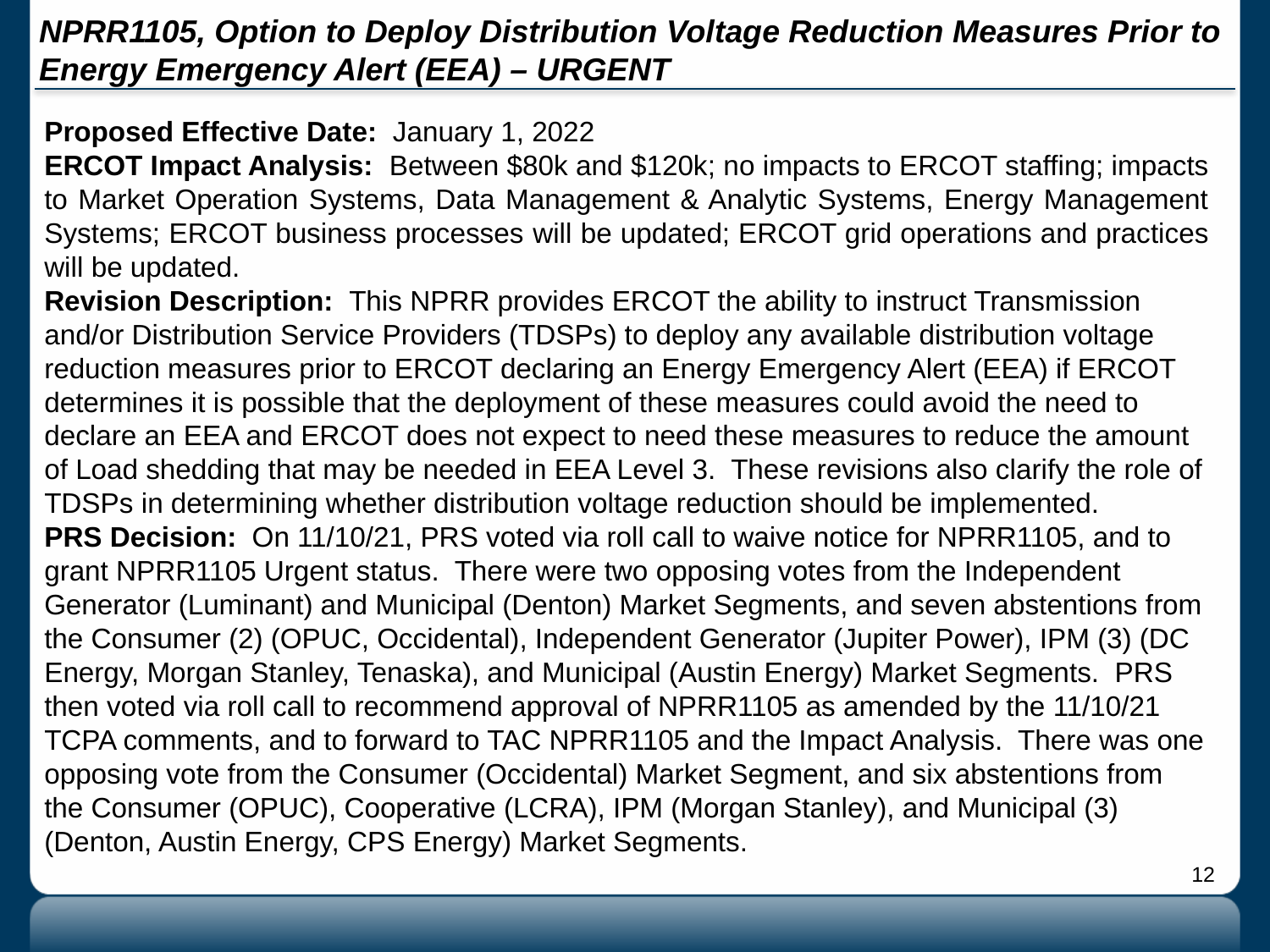

# NPRR1105, Option to Deploy Distribution Voltage Reduction Measures Prior to Energy Emergency Alert (EEA) – URGENT
Proposed Effective Date:  January 1, 2022
ERCOT Impact Analysis:  Between $80k and $120k; no impacts to ERCOT staffing; impacts to Market Operation Systems, Data Management & Analytic Systems, Energy Management Systems; ERCOT business processes will be updated; ERCOT grid operations and practices will be updated.
Revision Description:  This NPRR provides ERCOT the ability to instruct Transmission  and/or Distribution Service Providers (TDSPs) to deploy any available distribution voltage reduction measures prior to ERCOT declaring an Energy Emergency Alert (EEA) if ERCOT determines it is possible that the deployment of these measures could avoid the need to declare an EEA and ERCOT does not expect to need these measures to reduce the amount of Load shedding that may be needed in EEA Level 3.  These revisions also clarify the role of TDSPs in determining whether distribution voltage reduction should be implemented.
PRS Decision:  On 11/10/21, PRS voted via roll call to waive notice for NPRR1105, and to grant NPRR1105 Urgent status.  There were two opposing votes from the Independent Generator (Luminant) and Municipal (Denton) Market Segments, and seven abstentions from the Consumer (2) (OPUC, Occidental), Independent Generator (Jupiter Power), IPM (3) (DC Energy, Morgan Stanley, Tenaska), and Municipal (Austin Energy) Market Segments.  PRS then voted via roll call to recommend approval of NPRR1105 as amended by the 11/10/21 TCPA comments, and to forward to TAC NPRR1105 and the Impact Analysis.  There was one opposing vote from the Consumer (Occidental) Market Segment, and six abstentions from the Consumer (OPUC), Cooperative (LCRA), IPM (Morgan Stanley), and Municipal (3) (Denton, Austin Energy, CPS Energy) Market Segments.